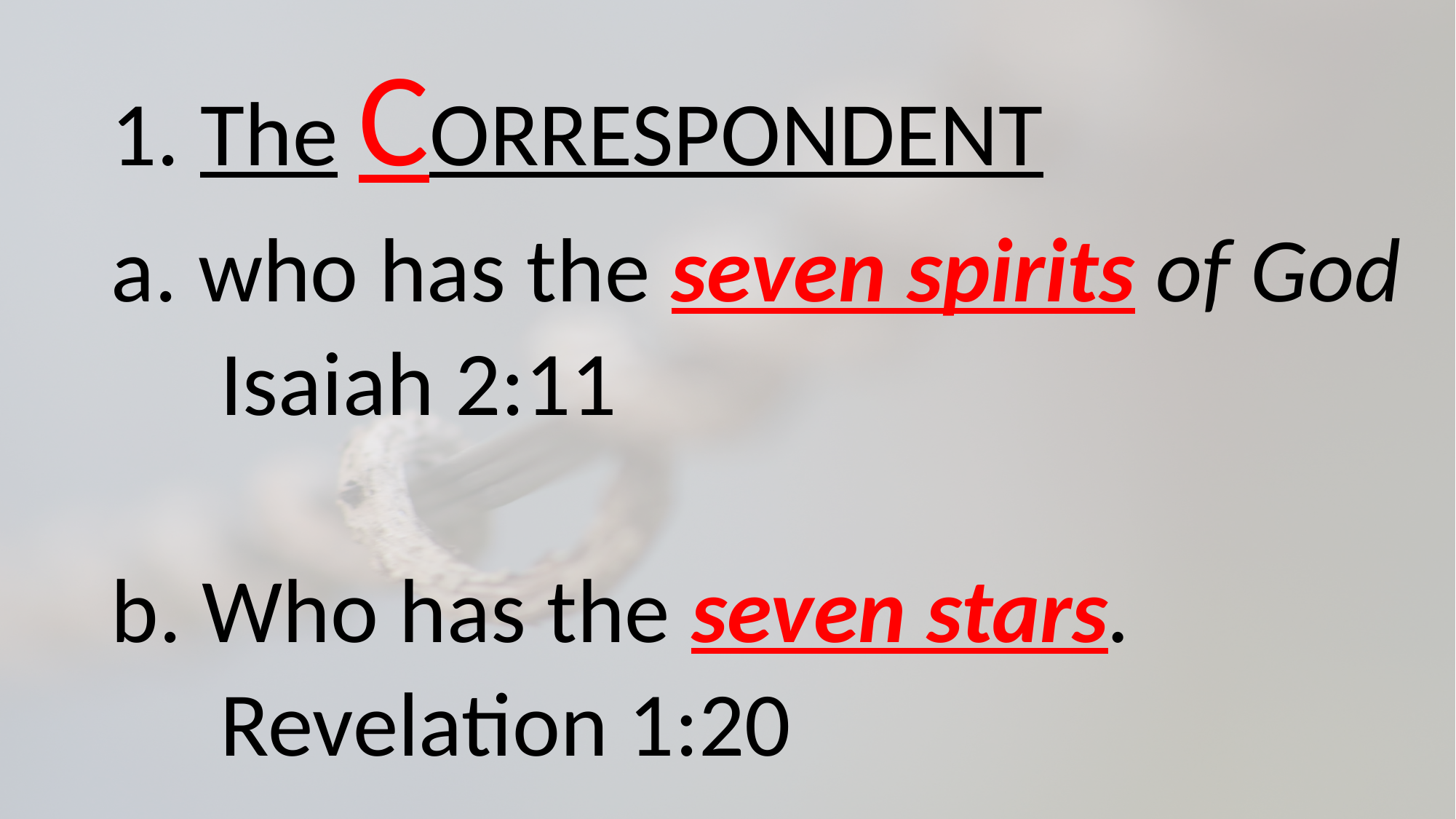

# 1. The CORRESPONDENT
a. who has the seven spirits of God
	Isaiah 2:11

b. Who has the seven stars.
	Revelation 1:20